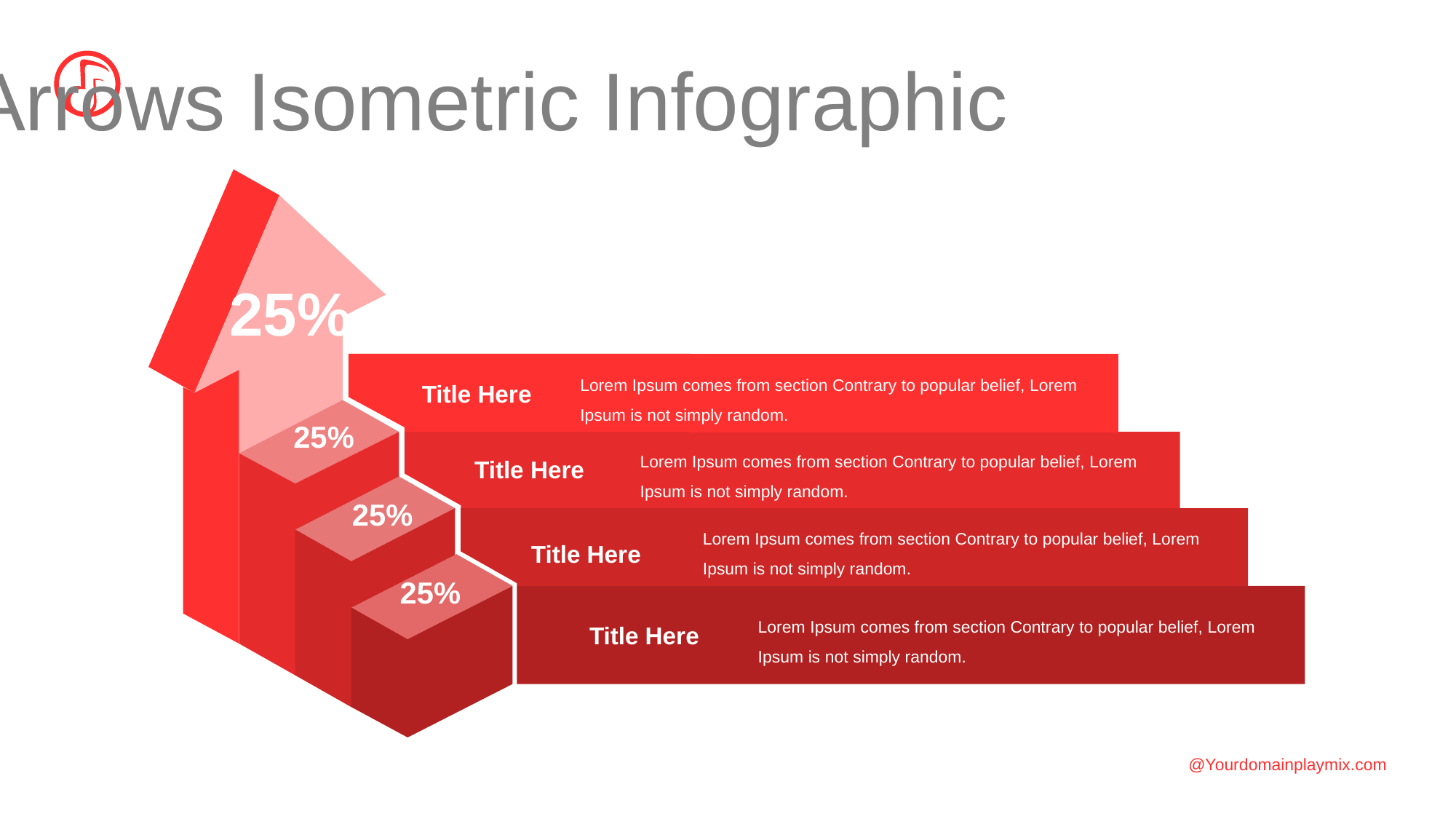

Arrows Isometric Infographic

25%

Lorem Ipsum comes from section Contrary to popular belief, Lorem Ipsum is not simply random.
Title Here
25%

Lorem Ipsum comes from section Contrary to popular belief, Lorem Ipsum is not simply random.
Title Here
25%

Lorem Ipsum comes from section Contrary to popular belief, Lorem Ipsum is not simply random.
Title Here
25%

Lorem Ipsum comes from section Contrary to popular belief, Lorem Ipsum is not simply random.
Title Here